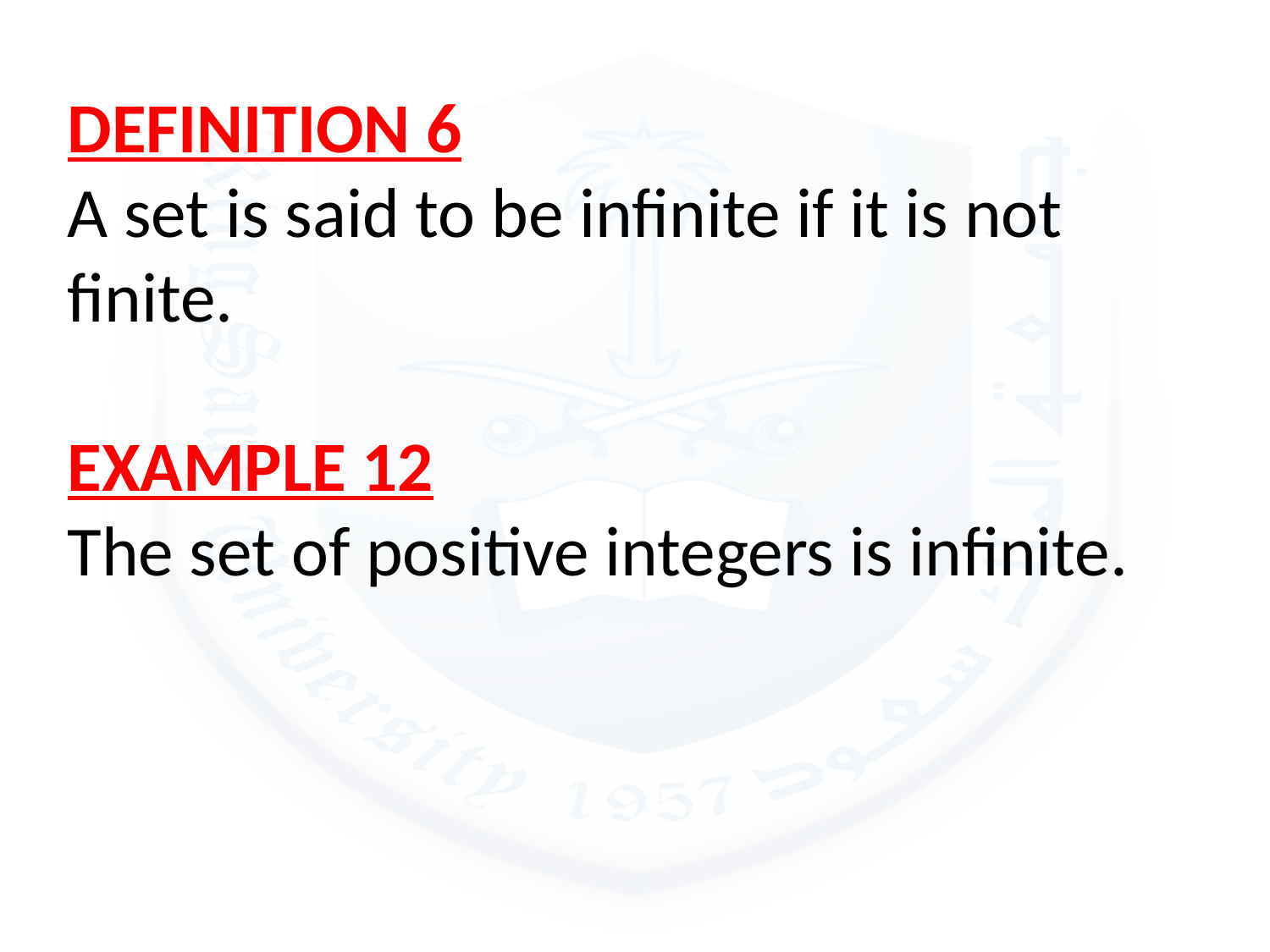

DEFINITION 6
A set is said to be infinite if it is not finite.

EXAMPLE 12
The set of positive integers is infinite.